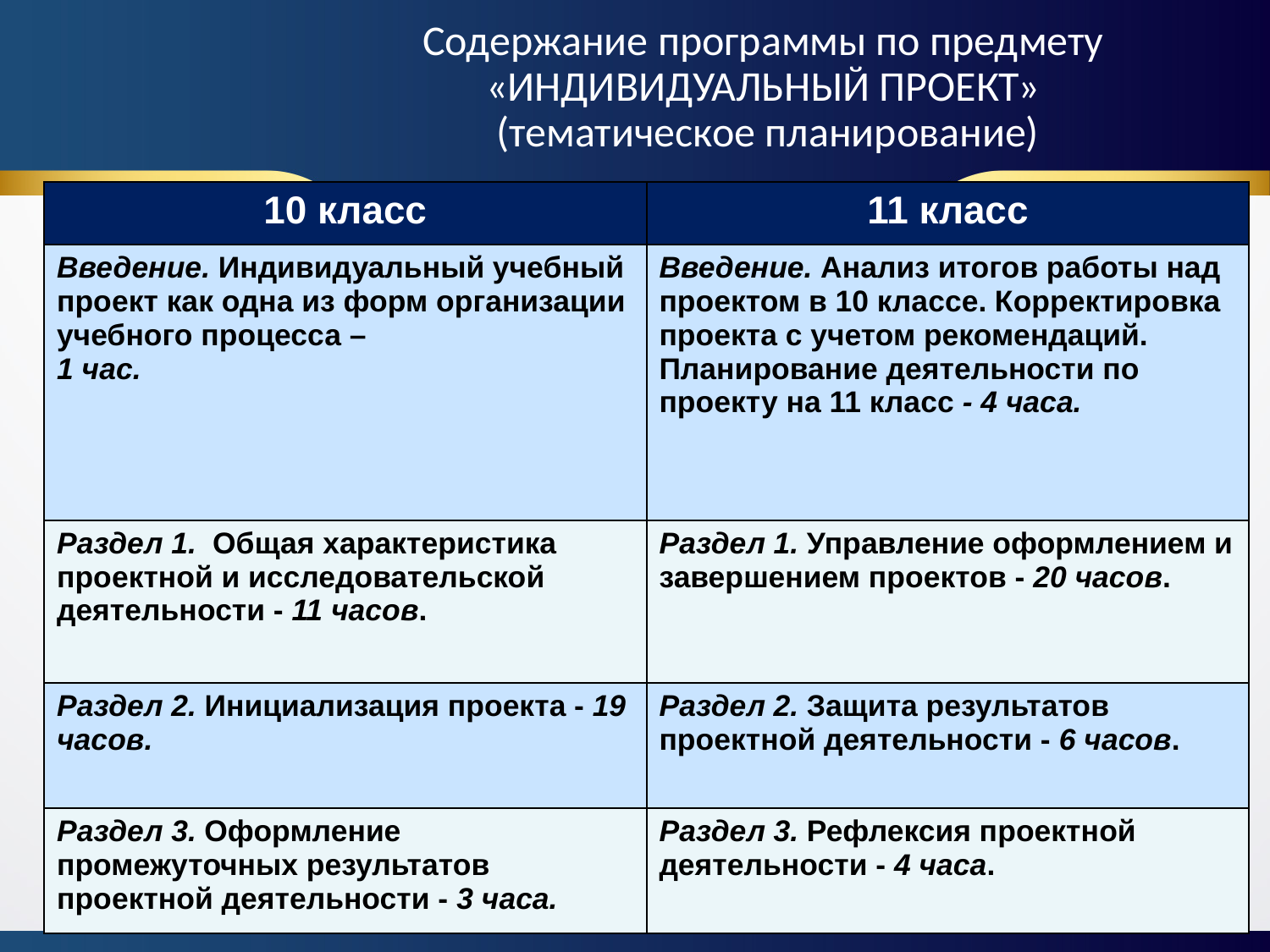

# Содержание программы по предмету
«ИНДИВИДУАЛЬНЫЙ ПРОЕКТ»
(тематическое планирование)
| 10 класс | 11 класс |
| --- | --- |
| Введение. Индивидуальный учебный проект как одна из форм организации учебного процесса – 1 час. | Введение. Анализ итогов работы над проектом в 10 классе. Корректировка проекта с учетом рекомендаций. Планирование деятельности по проекту на 11 класс - 4 часа. |
| Раздел 1. Общая характеристика проектной и исследовательской деятельности - 11 часов. | Раздел 1. Управление оформлением и завершением проектов - 20 часов. |
| Раздел 2. Инициализация проекта - 19 часов. | Раздел 2. Защита результатов проектной деятельности - 6 часов. |
| Раздел 3. Оформление промежуточных результатов проектной деятельности - 3 часа. | Раздел 3. Рефлексия проектной деятельности - 4 часа. |